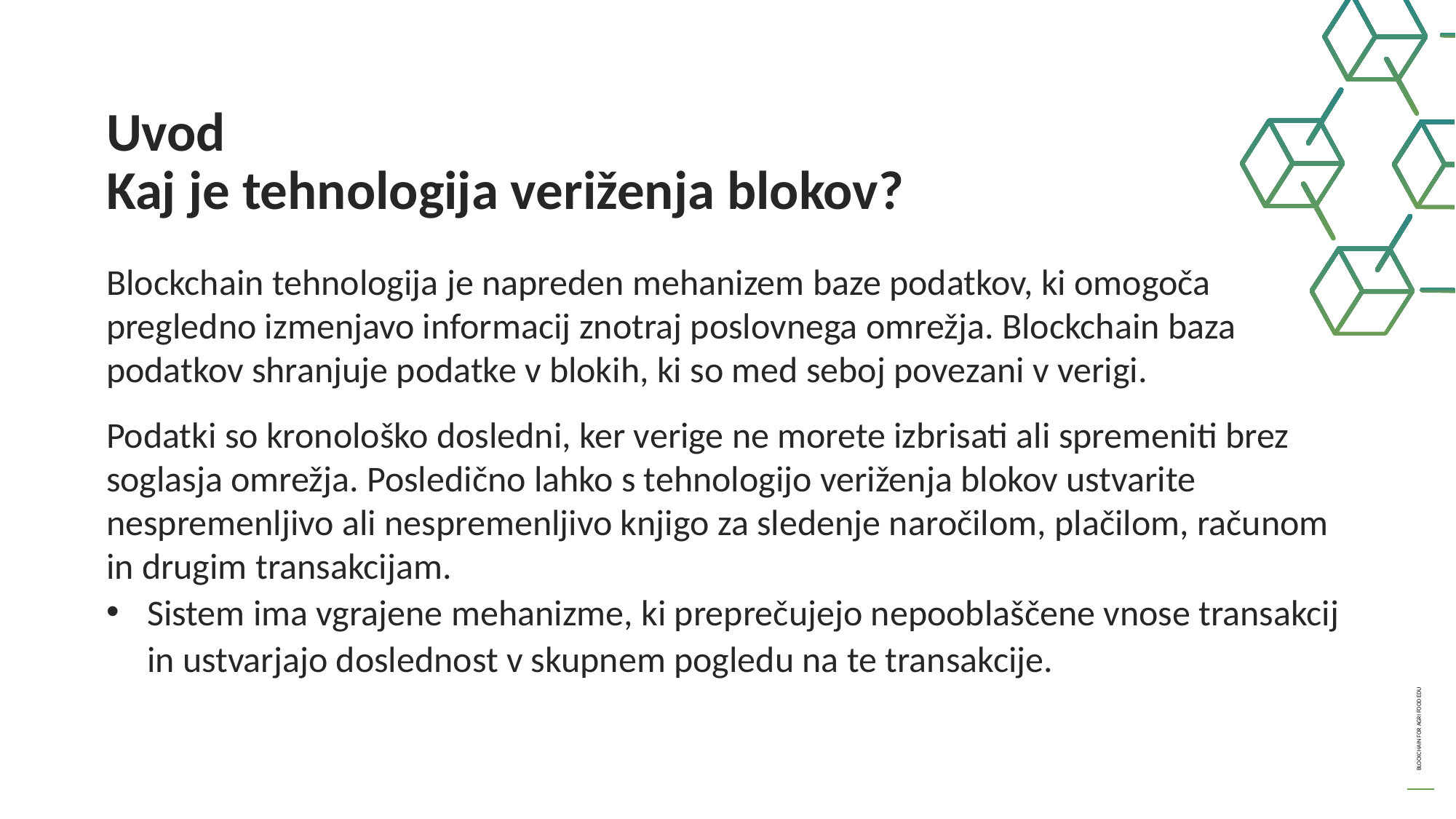

Uvod
Kaj je tehnologija veriženja blokov?
Blockchain tehnologija je napreden mehanizem baze podatkov, ki omogoča pregledno izmenjavo informacij znotraj poslovnega omrežja. Blockchain baza podatkov shranjuje podatke v blokih, ki so med seboj povezani v verigi.
Podatki so kronološko dosledni, ker verige ne morete izbrisati ali spremeniti brez soglasja omrežja. Posledično lahko s tehnologijo veriženja blokov ustvarite nespremenljivo ali nespremenljivo knjigo za sledenje naročilom, plačilom, računom in drugim transakcijam.
Sistem ima vgrajene mehanizme, ki preprečujejo nepooblaščene vnose transakcij in ustvarjajo doslednost v skupnem pogledu na te transakcije.